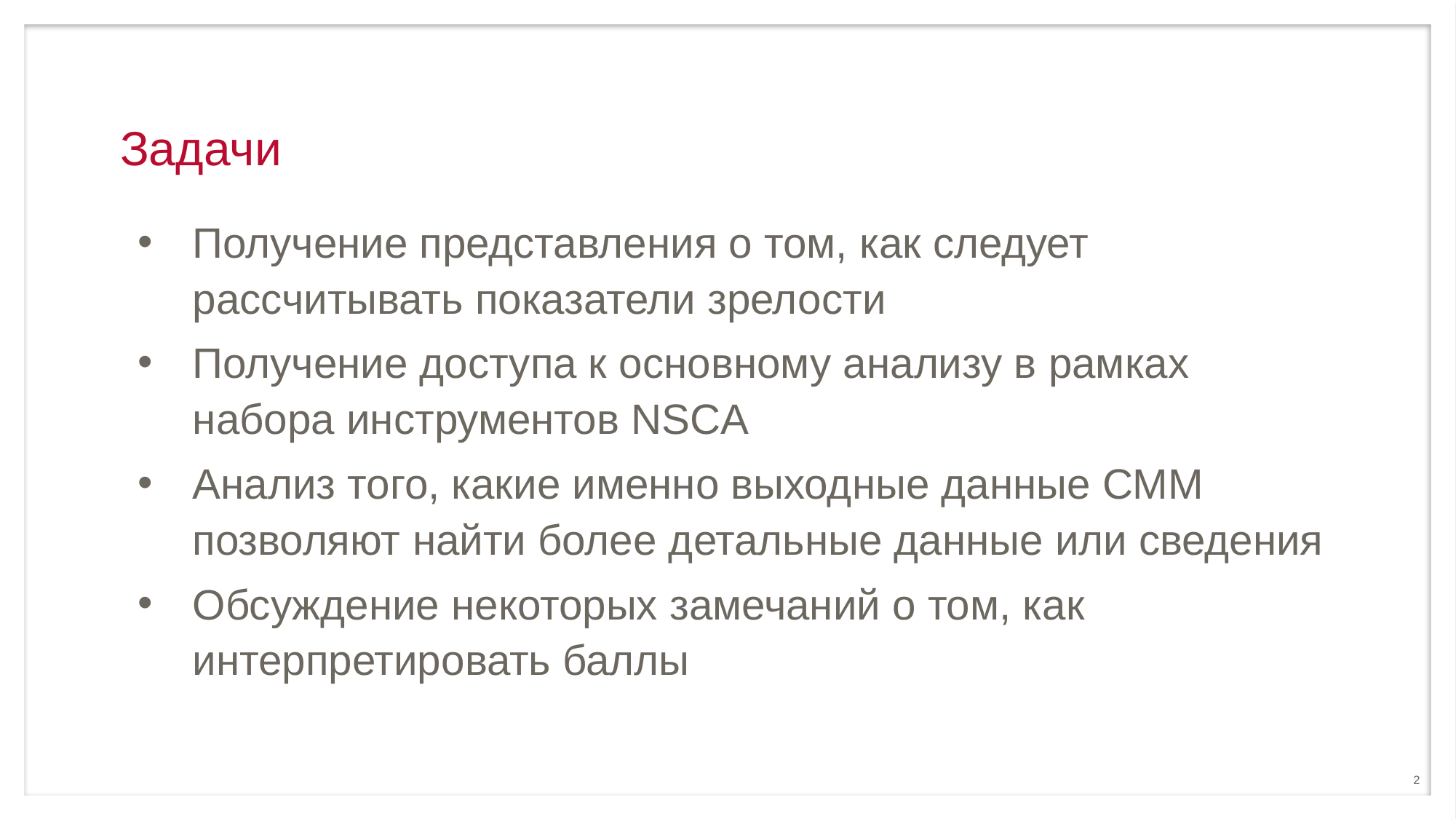

# Задачи
Получение представления о том, как следует рассчитывать показатели зрелости
Получение доступа к основному анализу в рамках набора инструментов NSCA
Анализ того, какие именно выходные данные CMM позволяют найти более детальные данные или сведения
Обсуждение некоторых замечаний о том, как интерпретировать баллы
2